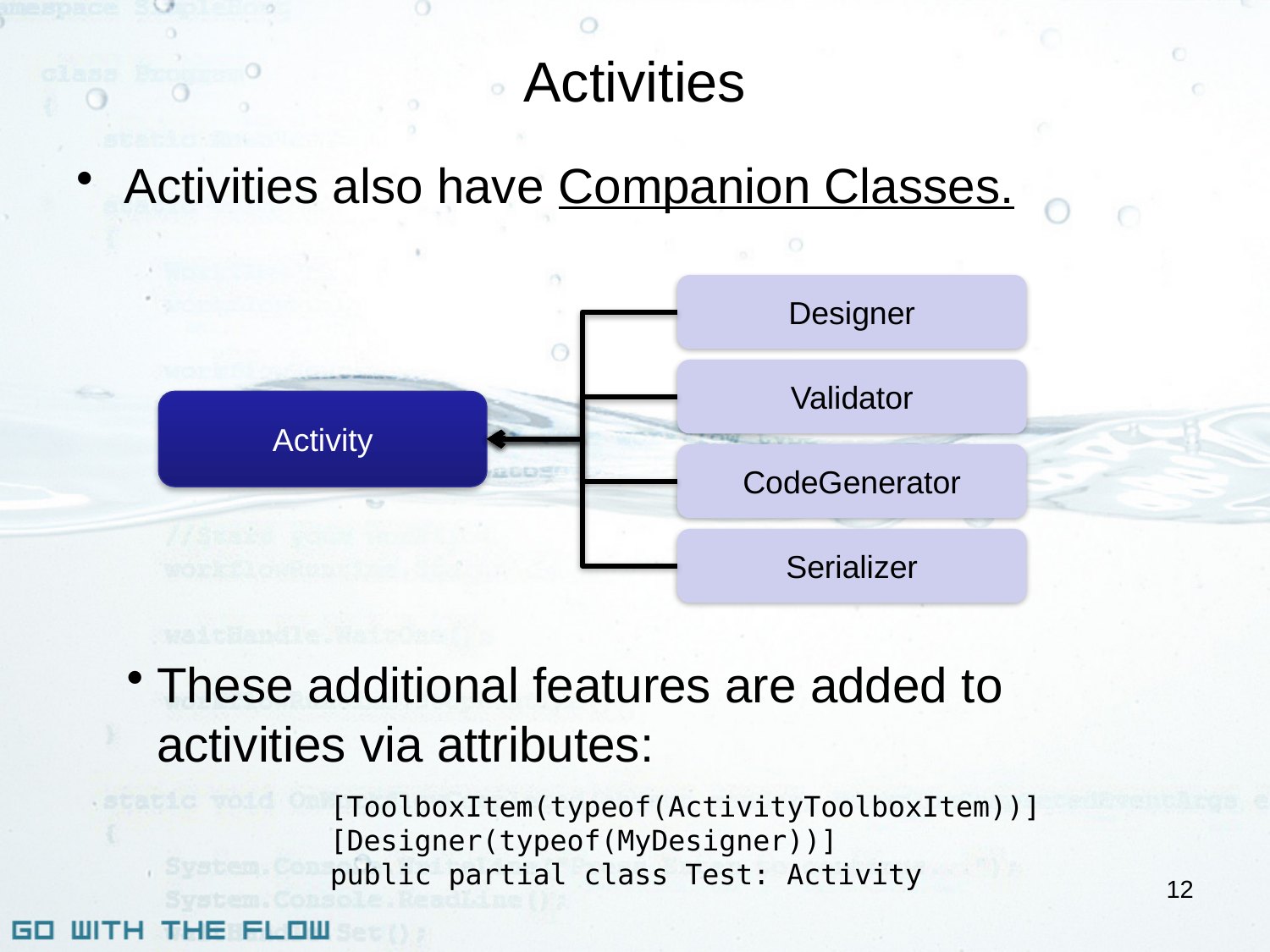

# Activities
Activities also have Companion Classes.
Designer
Validator
Activity
CodeGenerator
Serializer
These additional features are added to activities via attributes:
[ToolboxItem(typeof(ActivityToolboxItem))]
[Designer(typeof(MyDesigner))]
public partial class Test: Activity

12